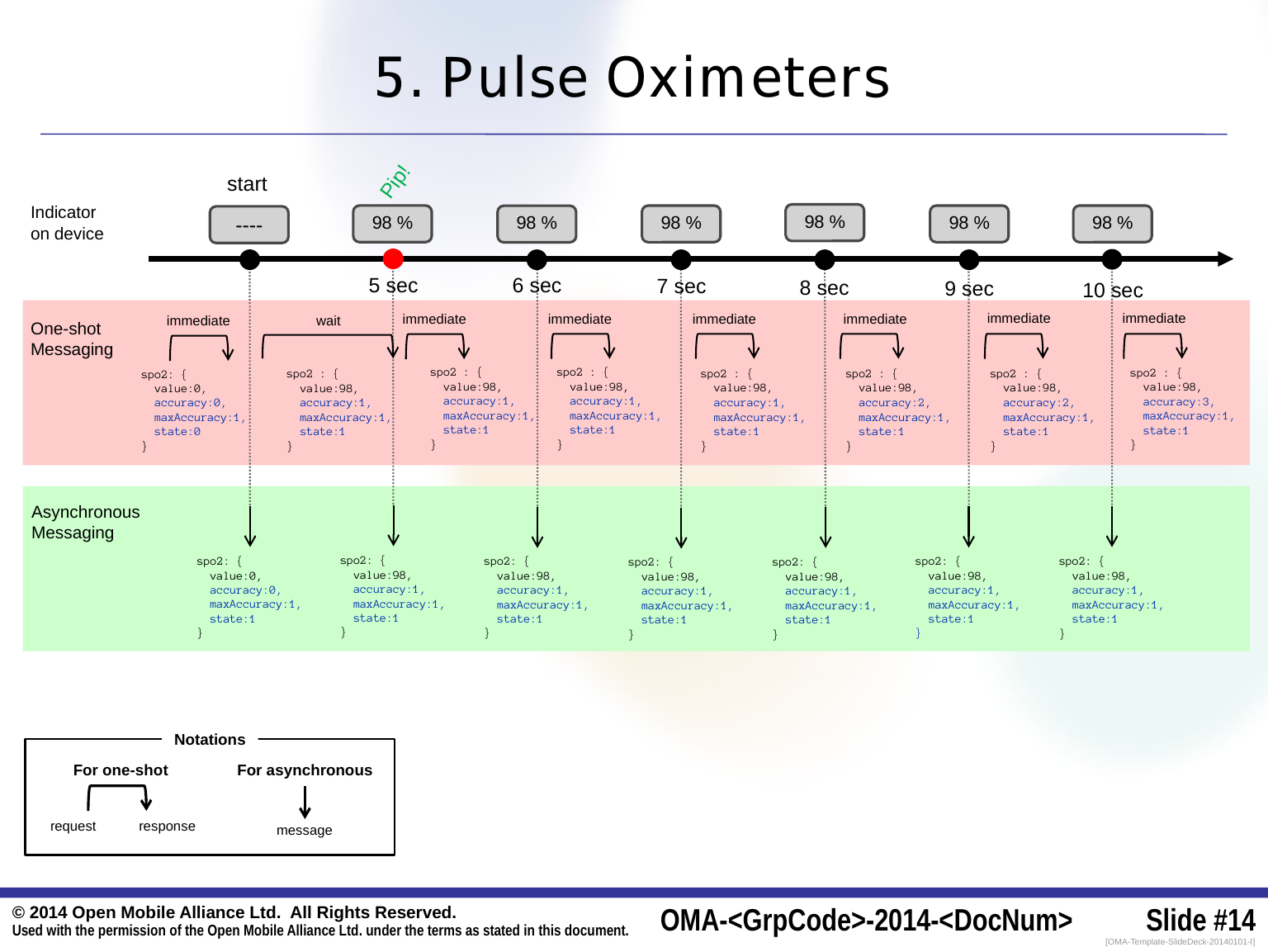

# 5. Pulse Oximeters
Pip!
start
Indicator
on device
98 %
98 %
98 %
98 %
98 %
98 %
----

6 sec
5 sec
7 sec
8 sec
9 sec
10 sec

immediate
immediate
immediate
immediate
immediate
immediate
wait
immediate
One-shot
Messaging

spo2 : {
  value:98,
  accuracy:1,
  maxAccuracy:1,
  state:1
}
spo2 : {
  value:98,
  accuracy:1,
  maxAccuracy:1,
  state:1
}
spo2 : {
  value:98,
  accuracy:3,
  maxAccuracy:1,
  state:1
}
spo2 : {
  value:98,
  accuracy:2,
  maxAccuracy:1,
  state:1
}
spo2 : {
  value:98,
  accuracy:1,
  maxAccuracy:1,
  state:1
}
spo2 : {
  value:98,
  accuracy:2,
  maxAccuracy:1,
  state:1
}
spo2 : {
  value:98,
  accuracy:1,
  maxAccuracy:1,
  state:1
}
spo2: {
  value:0,
  accuracy:0,
  maxAccuracy:1,
  state:0
}

Asynchronous
Messaging
spo2: {
  value:98,
  accuracy:1,
  maxAccuracy:1,
  state:1
}
spo2: {
  value:0,
  accuracy:0,
  maxAccuracy:1,
  state:1
}
spo2: {
  value:98,
  accuracy:1,
  maxAccuracy:1,
  state:1
}
spo2: {
  value:98,
  accuracy:1,
  maxAccuracy:1,
  state:1
}
spo2: {
  value:98,
  accuracy:1,
  maxAccuracy:1,
  state:1
}
spo2: {
  value:98,
  accuracy:1,
  maxAccuracy:1,
  state:1
}
spo2: {
  value:98,
  accuracy:1,
  maxAccuracy:1,
  state:1
}
Notations

For one-shot
For asynchronous

request
response
message